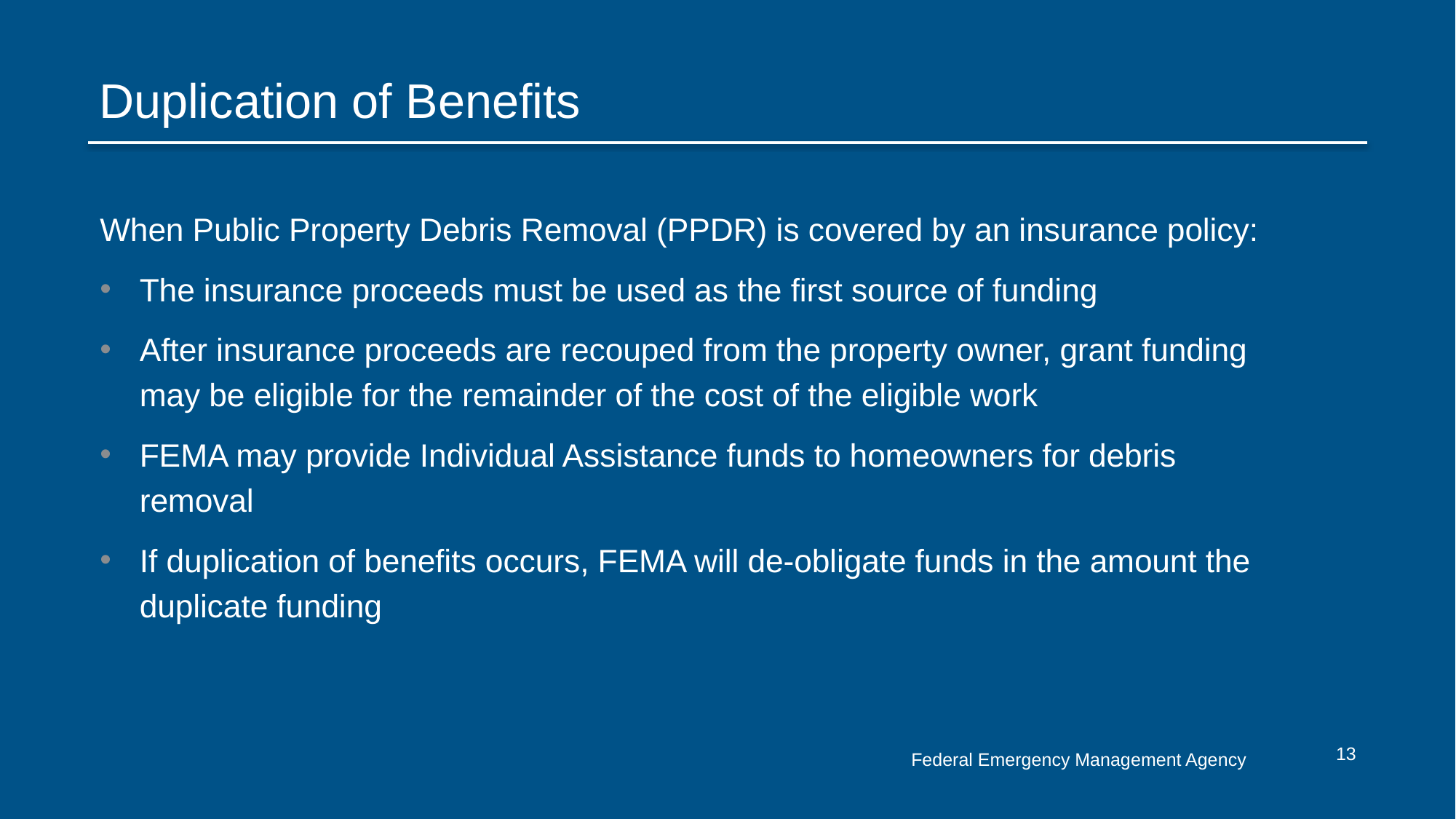

# Duplication of Benefits
When Public Property Debris Removal (PPDR) is covered by an insurance policy:
The insurance proceeds must be used as the first source of funding
After insurance proceeds are recouped from the property owner, grant funding may be eligible for the remainder of the cost of the eligible work
FEMA may provide Individual Assistance funds to homeowners for debris removal
If duplication of benefits occurs, FEMA will de-obligate funds in the amount the duplicate funding
Federal Emergency Management Agency
13